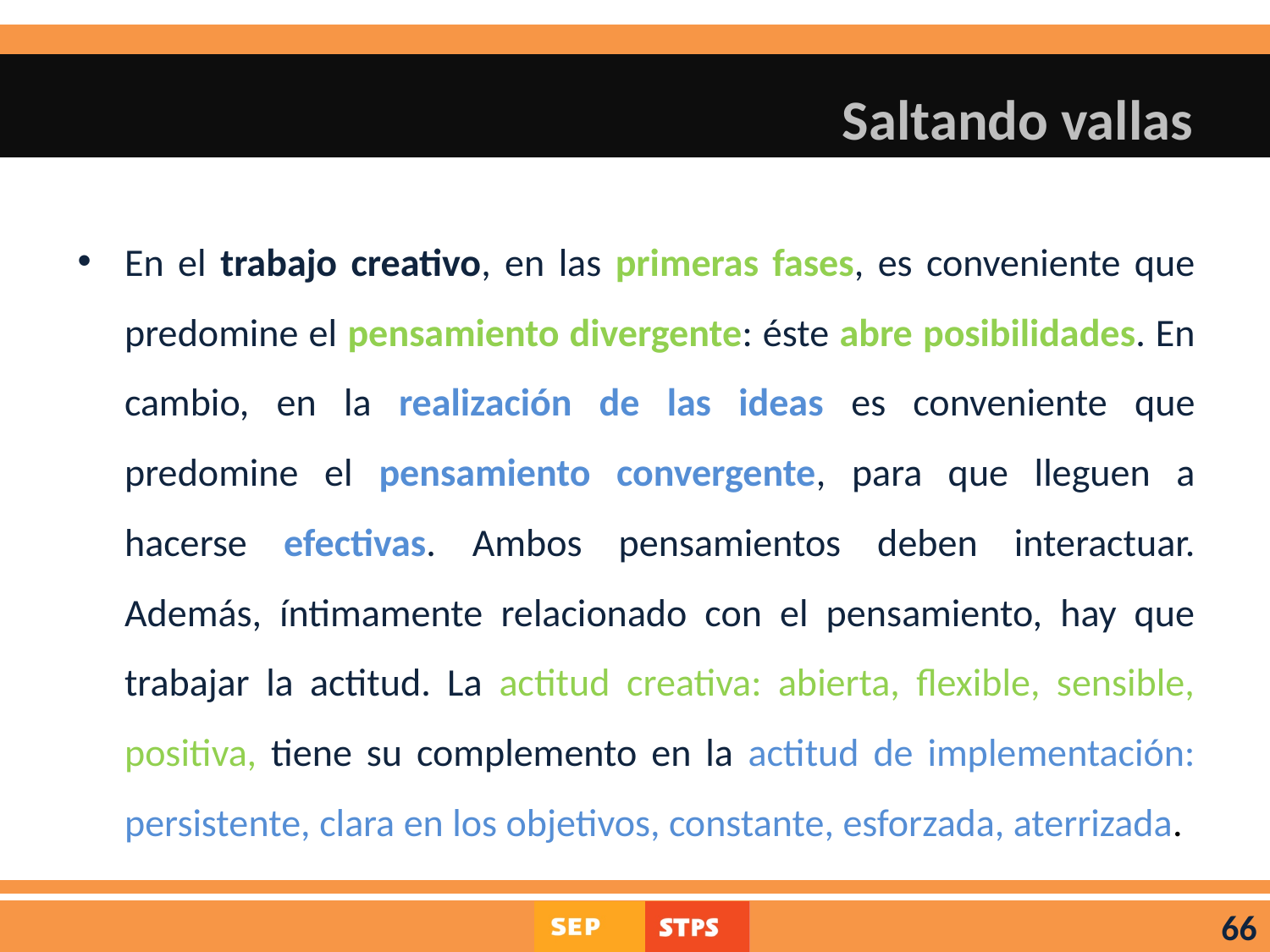

# Saltando vallas
En el trabajo creativo, en las primeras fases, es conveniente que predomine el pensamiento divergente: éste abre posibilidades. En cambio, en la realización de las ideas es conveniente que predomine el pensamiento convergente, para que lleguen a hacerse efectivas. Ambos pensamientos deben interactuar. Además, íntimamente relacionado con el pensamiento, hay que trabajar la actitud. La actitud creativa: abierta, flexible, sensible, positiva, tiene su complemento en la actitud de implementación: persistente, clara en los objetivos, constante, esforzada, aterrizada.

66